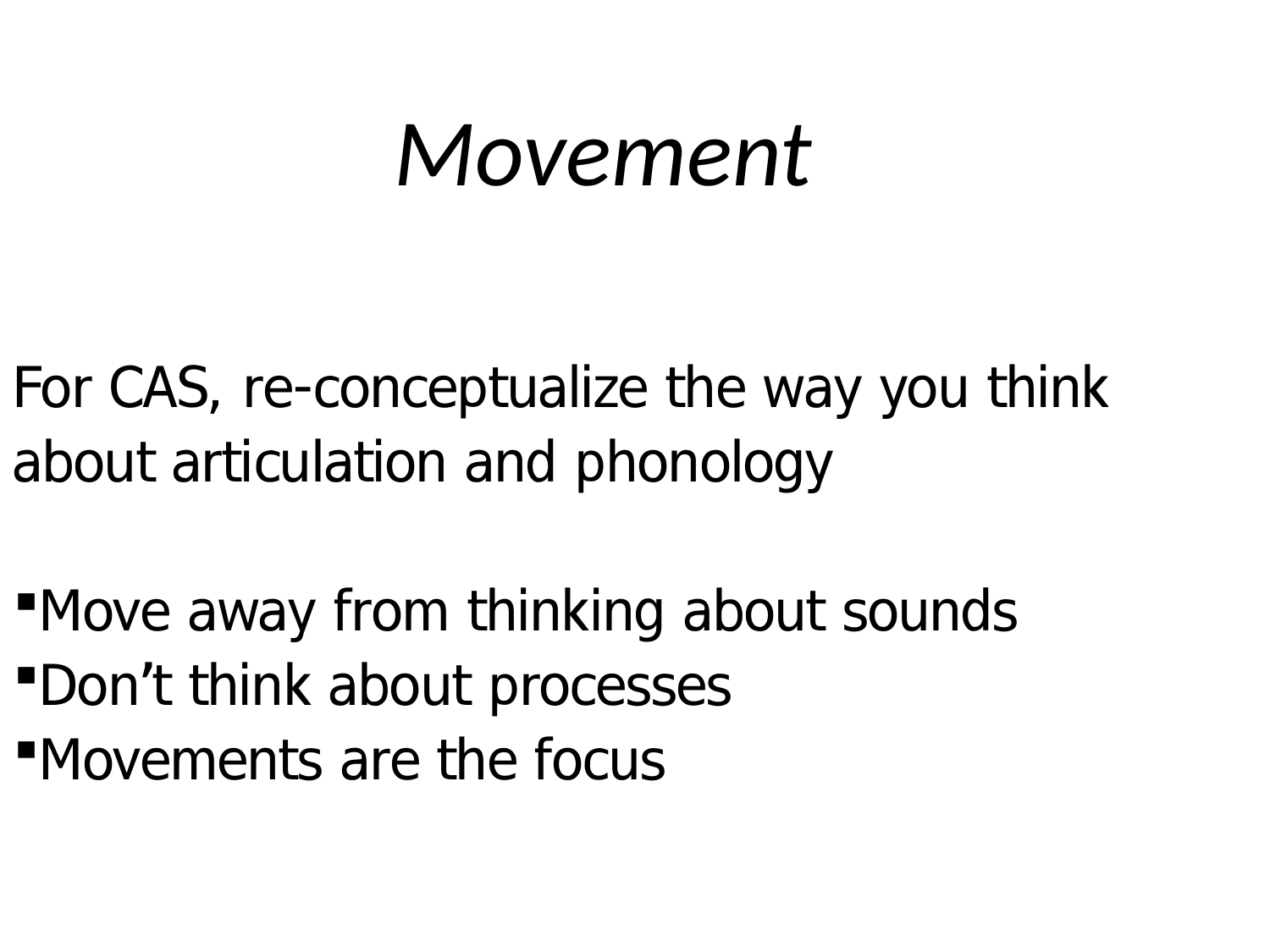

# Movement
For CAS, re-conceptualize the way you think about articulation and phonology

Move away from thinking about sounds
Don’t think about processes
Movements are the focus